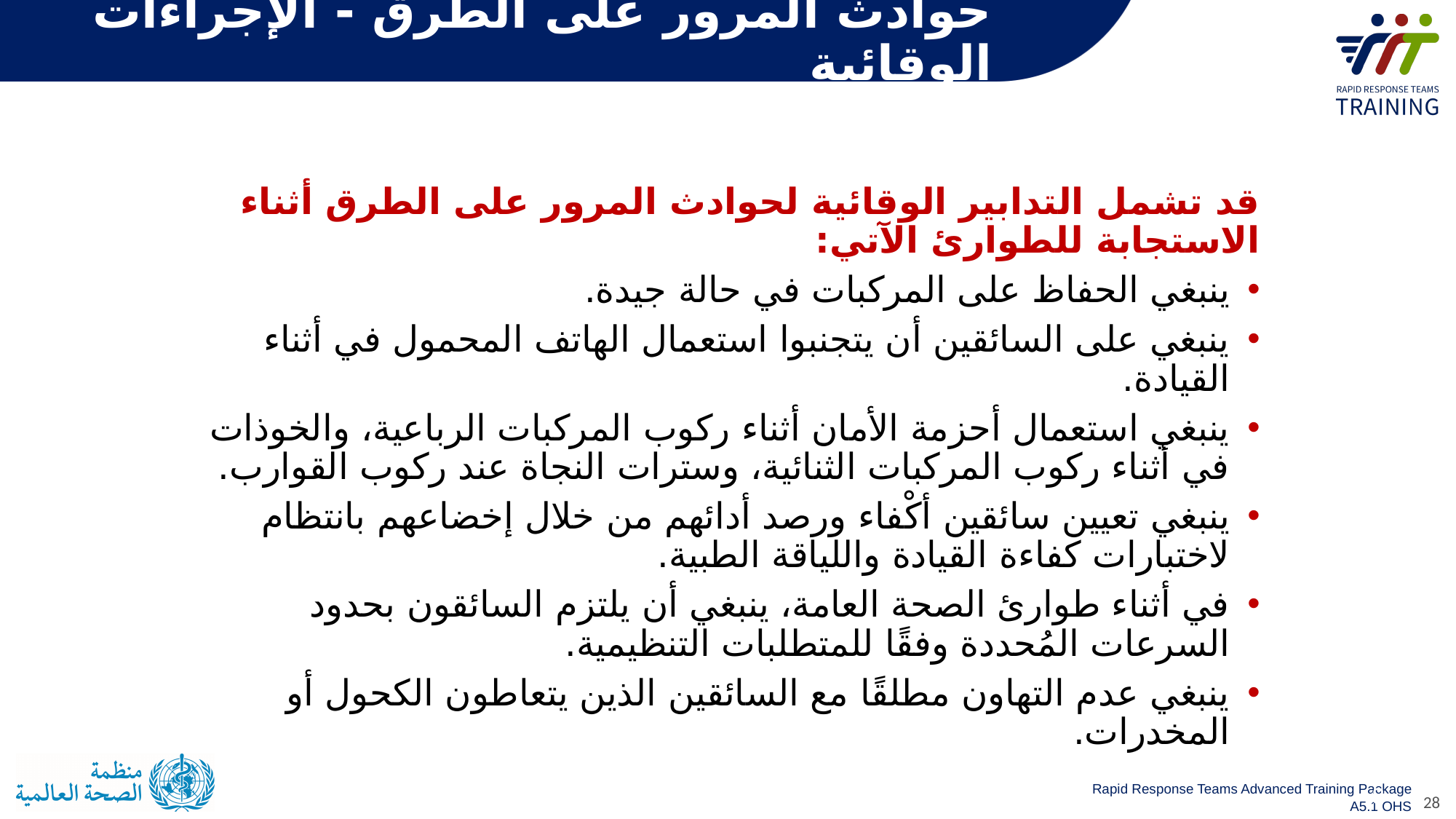

حوادث المرور على الطرق - الإجراءات الوقائية
قد تشمل التدابير الوقائية لحوادث المرور على الطرق أثناء الاستجابة للطوارئ الآتي:
ينبغي الحفاظ على المركبات في حالة جيدة.
ينبغي على السائقين أن يتجنبوا استعمال الهاتف المحمول في أثناء القيادة.
ينبغي استعمال أحزمة الأمان أثناء ركوب المركبات الرباعية، والخوذات في أثناء ركوب المركبات الثنائية، وسترات النجاة عند ركوب القوارب.
ينبغي تعيين سائقين أكْفاء ورصد أدائهم من خلال إخضاعهم بانتظام لاختبارات كفاءة القيادة واللياقة الطبية.
في أثناء طوارئ الصحة العامة، ينبغي أن يلتزم السائقون بحدود السرعات المُحددة وفقًا للمتطلبات التنظيمية.
ينبغي عدم التهاون مطلقًا مع السائقين الذين يتعاطون الكحول أو المخدرات.
28